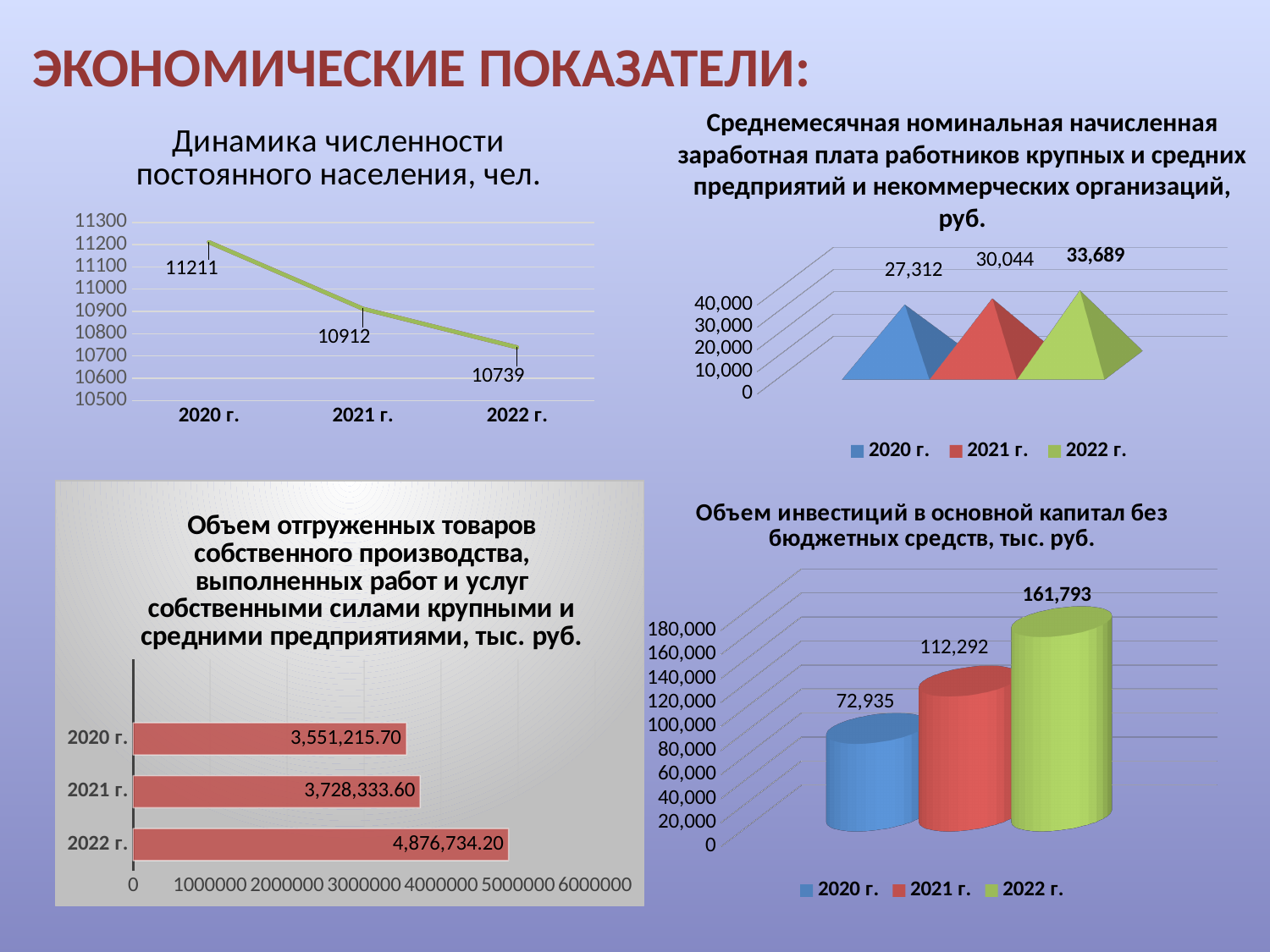

# ЭКОНОМИЧЕСКИЕ ПОКАЗАТЕЛИ:
Среднемесячная номинальная начисленная заработная плата работников крупных и средних предприятий и некоммерческих организаций, руб.

### Chart: Динамика численности постоянного населения, чел.

| Category | Столбец1 | Столбец2 | Столбец3 |
|---|---|---|---|
| 2020 г. | 11211.0 | None | None |
| 2021 г. | 10912.0 | None | None |
| 2022 г. | 10739.0 | None | None |

[unsupported chart]

### Chart: Объем отгруженных товаров собственного производства, выполненных работ и услуг собственными силами крупными и средними предприятиями, тыс. руб.

| Category | Ряд 1 |
|---|---|
| 2022 г. | 4876734.2 |
| 2021 г. | 3728333.6 |
| 2020 г. | 3551215.7 |

[unsupported chart]